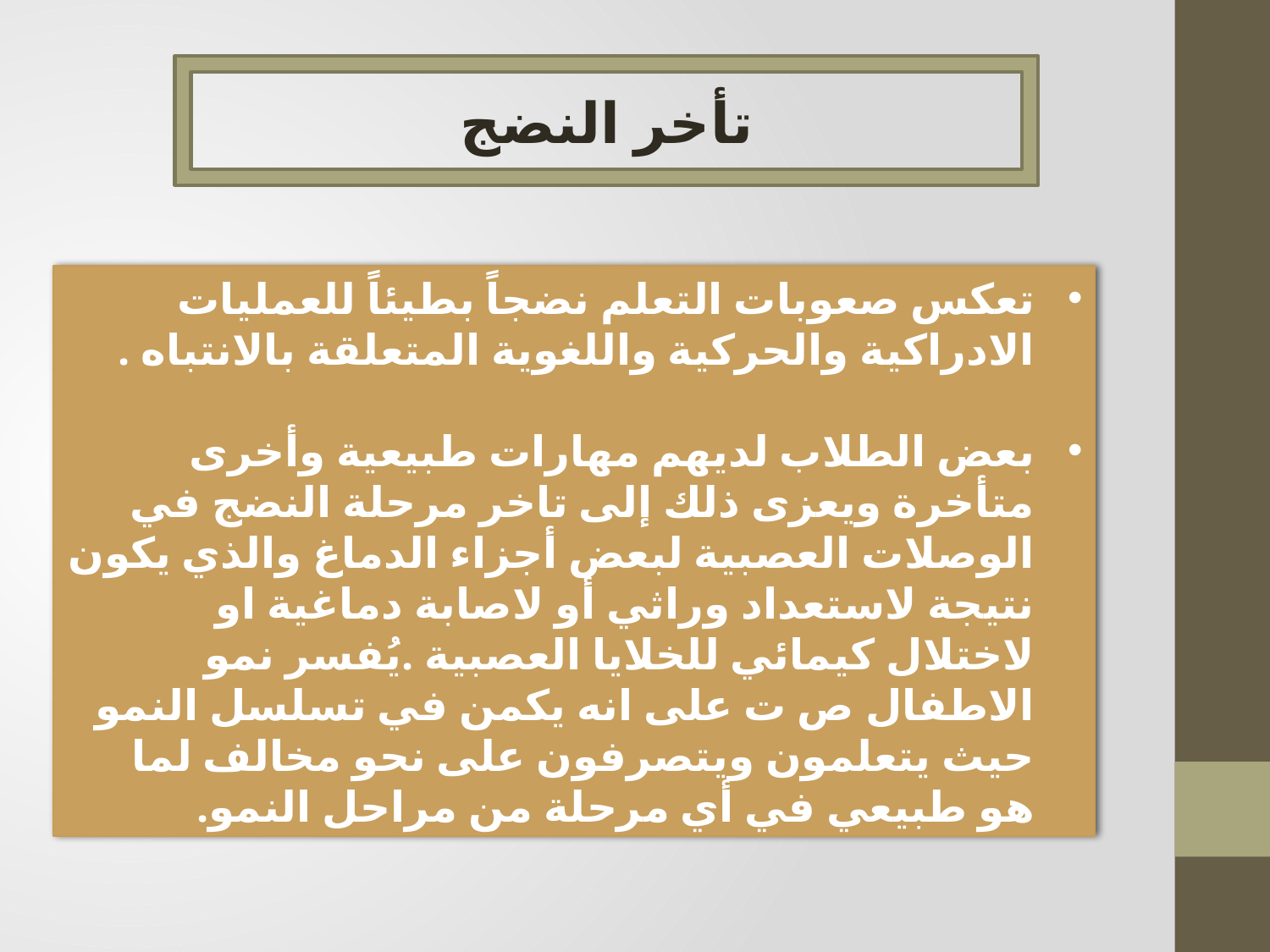

تأخر النضج
تعكس صعوبات التعلم نضجاً بطيئاً للعمليات الادراكية والحركية واللغوية المتعلقة بالانتباه .

بعض الطلاب لديهم مهارات طبيعية وأخرى متأخرة ويعزى ذلك إلى تاخر مرحلة النضج في الوصلات العصبية لبعض أجزاء الدماغ والذي يكون نتيجة لاستعداد وراثي أو لاصابة دماغية او لاختلال كيمائي للخلايا العصبية .يُفسر نمو الاطفال ص ت على انه يكمن في تسلسل النمو حيث يتعلمون ويتصرفون على نحو مخالف لما هو طبيعي في أي مرحلة من مراحل النمو.